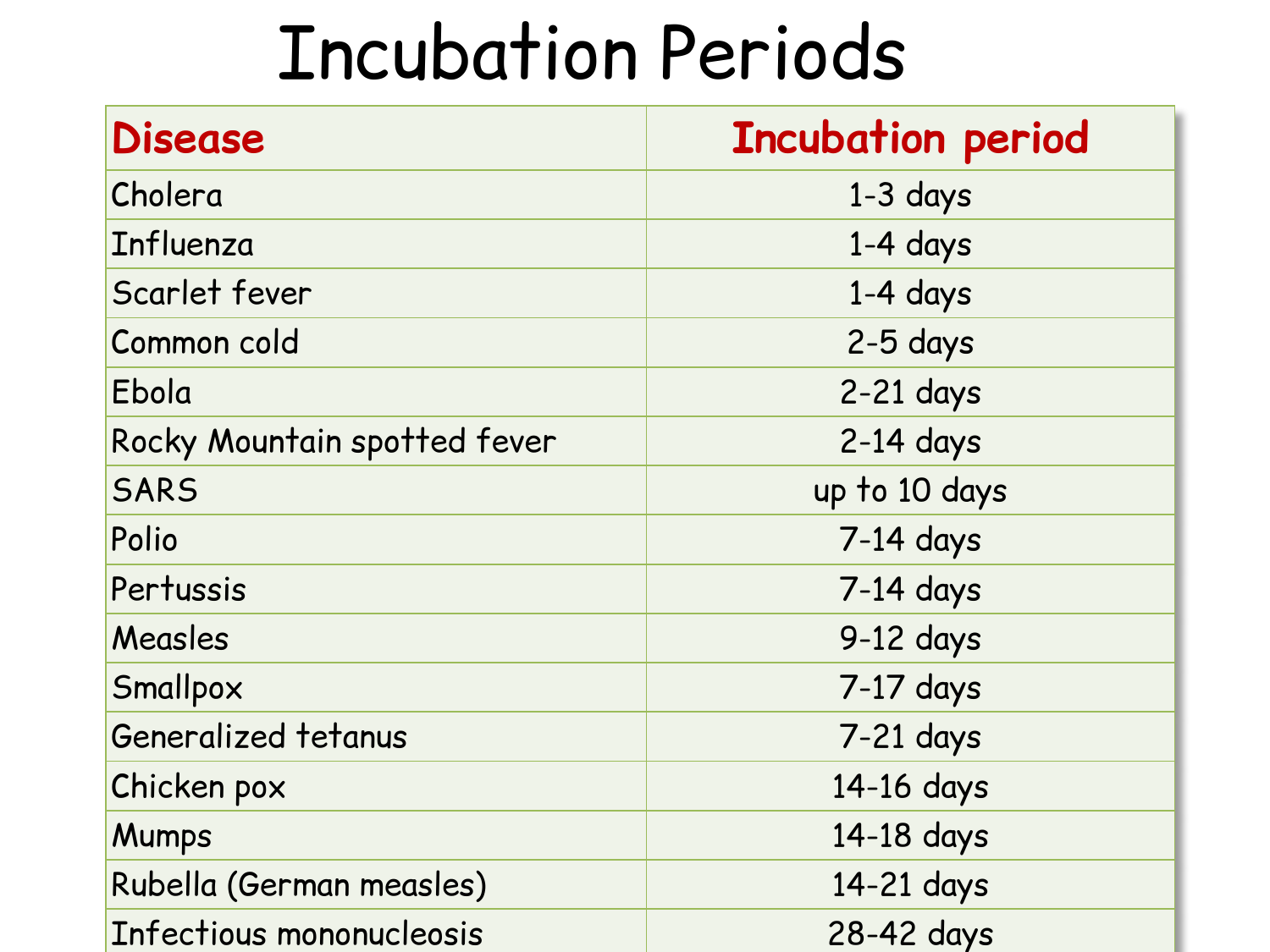

# Incubation Periods
| Disease | Incubation period |
| --- | --- |
| Cholera | 1-3 days |
| Influenza | 1-4 days |
| Scarlet fever | 1-4 days |
| Common cold | 2-5 days |
| Ebola | 2-21 days |
| Rocky Mountain spotted fever | 2-14 days |
| SARS | up to 10 days |
| Polio | 7-14 days |
| Pertussis | 7-14 days |
| Measles | 9-12 days |
| Smallpox | 7-17 days |
| Generalized tetanus | 7-21 days |
| Chicken pox | 14-16 days |
| Mumps | 14-18 days |
| Rubella (German measles) | 14-21 days |
| Infectious mononucleosis | 28-42 days |